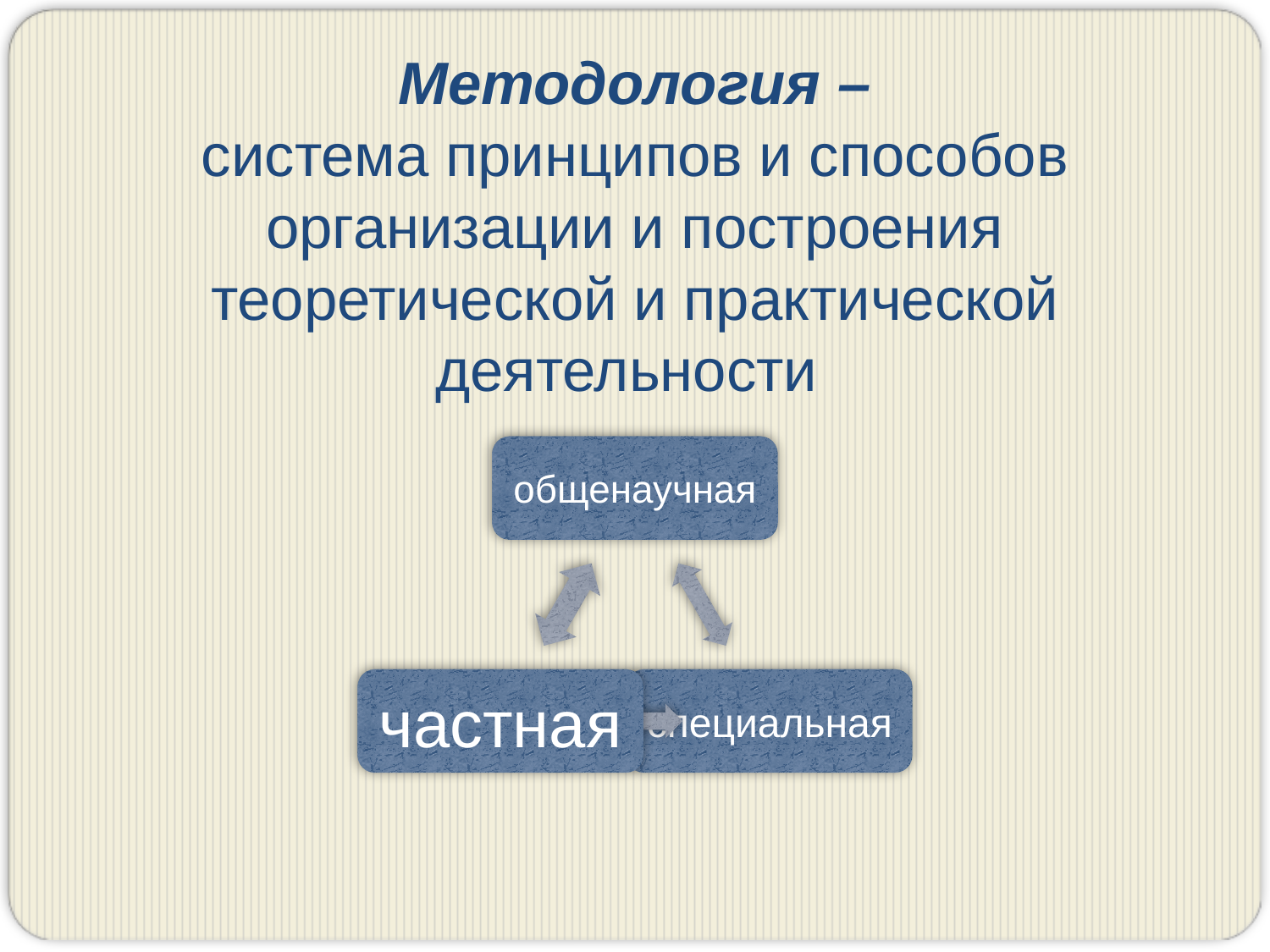

# Методология – система принципов и способов организации и построения теоретической и практической деятельности
общенаучная
специальная
частная